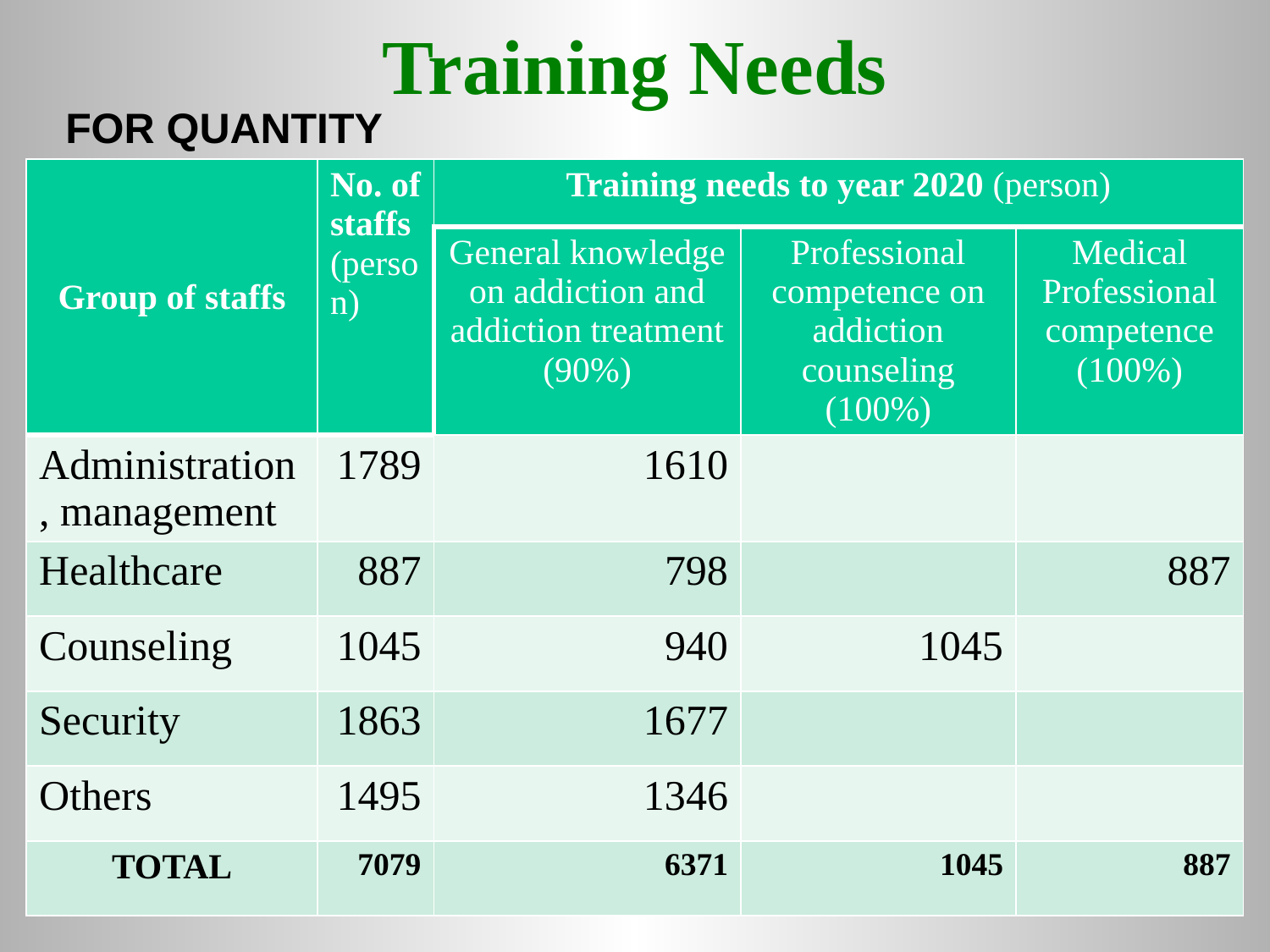

# Training Needs
FOR QUANTITY
| Group of staffs | No. of staffs (person) | Training needs to year 2020 (person) |  |  |
| --- | --- | --- | --- | --- |
|  |  | General knowledge on addiction and addiction treatment (90%) | Professional competence on addiction counseling (100%) | Medical Professional competence (100%) |
| Administration, management | 1789 | 1610 |  |  |
| Healthcare | 887 | 798 |  | 887 |
| Counseling | 1045 | 940 | 1045 |  |
| Security | 1863 | 1677 |  |  |
| Others | 1495 | 1346 |  |  |
| TOTAL | 7079 | 6371 | 1045 | 887 |